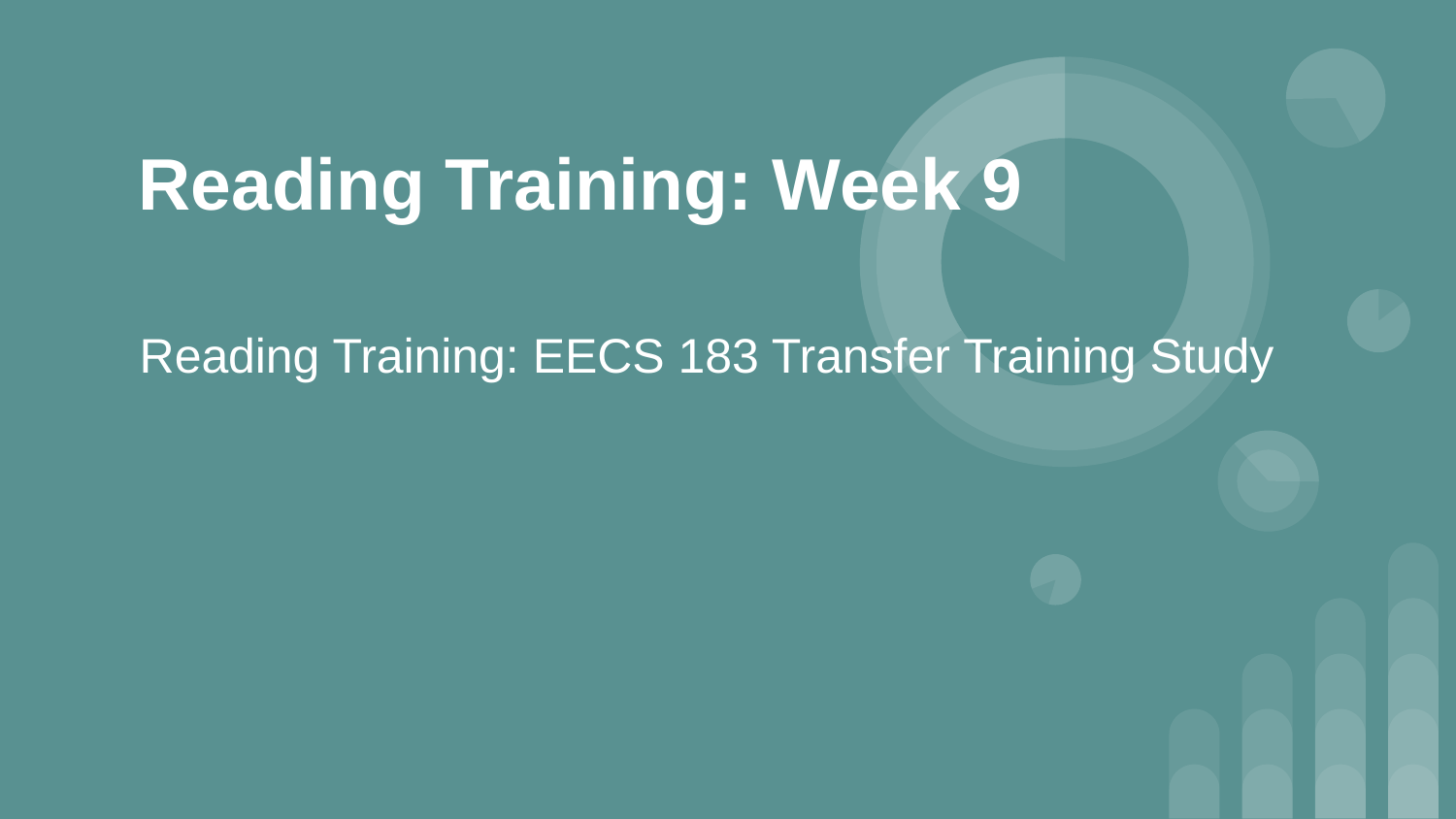

# Reading Training: Week 9
Reading Training: EECS 183 Transfer Training Study